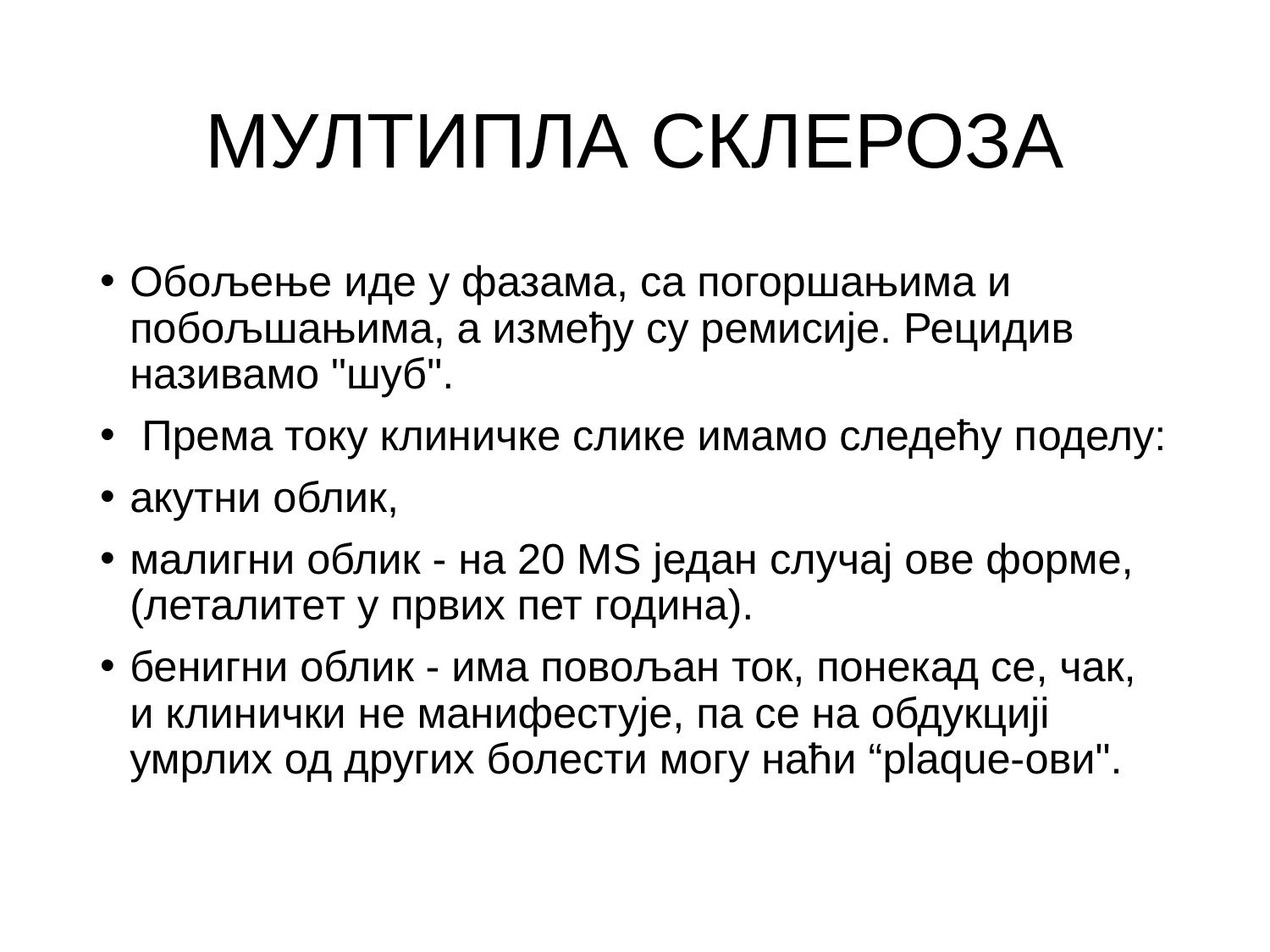

# МУЛТИПЛА СКЛЕРОЗА
Обољење иде у фазама, са погоршањима и побољшањима, а између су ремисије. Рецидив називамо "шуб".
 Према току клиничке слике имамо следећу поделу:
акутни облик,
малигни облик - на 20 МS један случај ове форме, (леталитет у првих пет година).
бенигни облик - има повoљан ток, понекад се, чак, и клинички не манифестује, па се на обдукцијi умрлих од других болести могу наћи “plaque-ови".